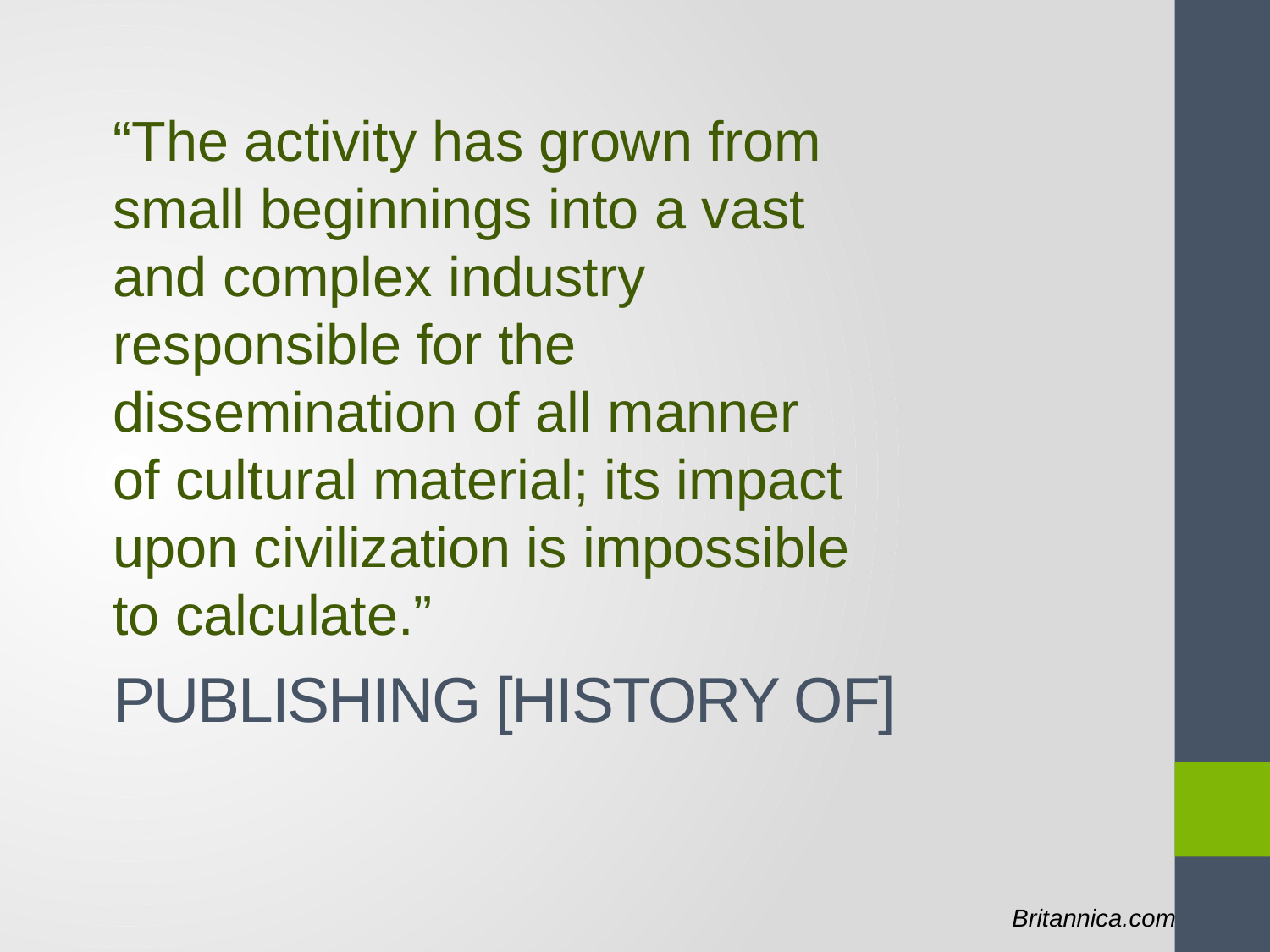

“The activity has grown from small beginnings into a vast and complex industry responsible for the dissemination of all manner of cultural material; its impact upon civilization is impossible to calculate.”
# Publishing [HISTORY OF]
Britannica.com